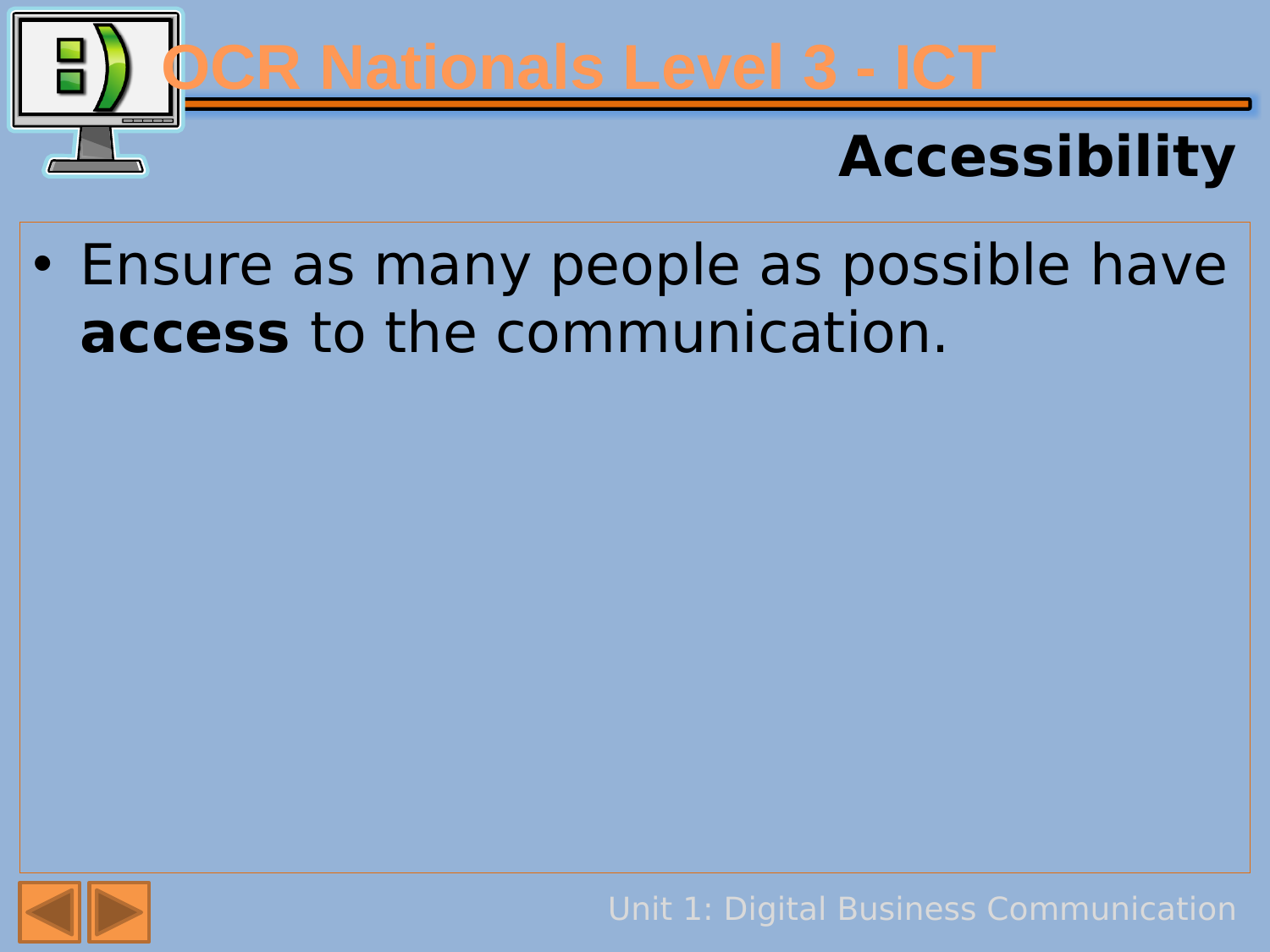

# Accessibility
Ensure as many people as possible have access to the communication.